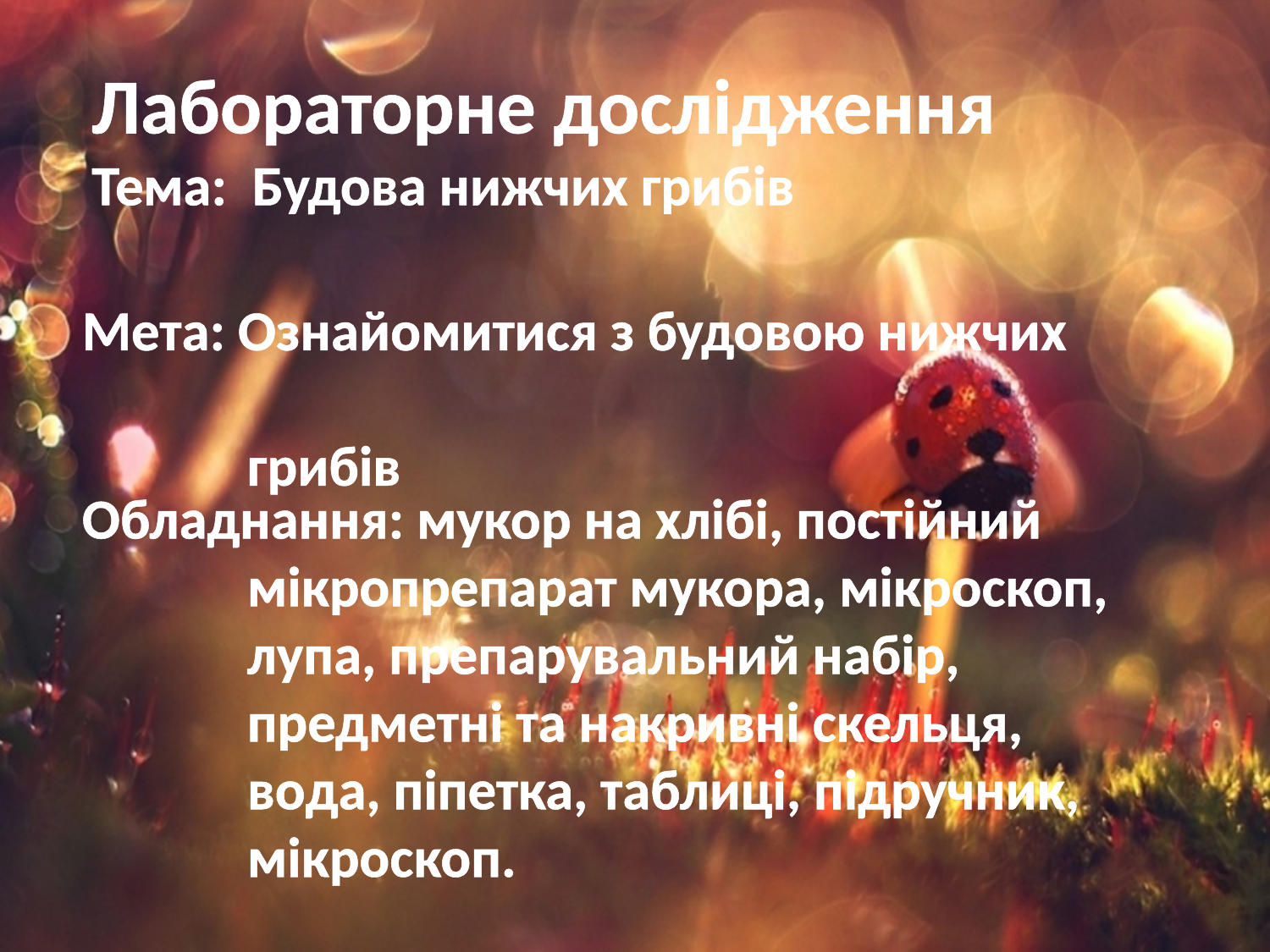

Лабораторне дослідження
Тема:  Будова нижчих грибів
Мета: Ознайомитися з будовою нижчих
             грибів
Обладнання: мукор на хлібі, постійний
             мікропрепарат мукора, мікроскоп,
             лупа, препарувальний набір,
             предметні та накривні скельця,
             вода, піпетка, таблиці, підручник,
             мікроскоп.